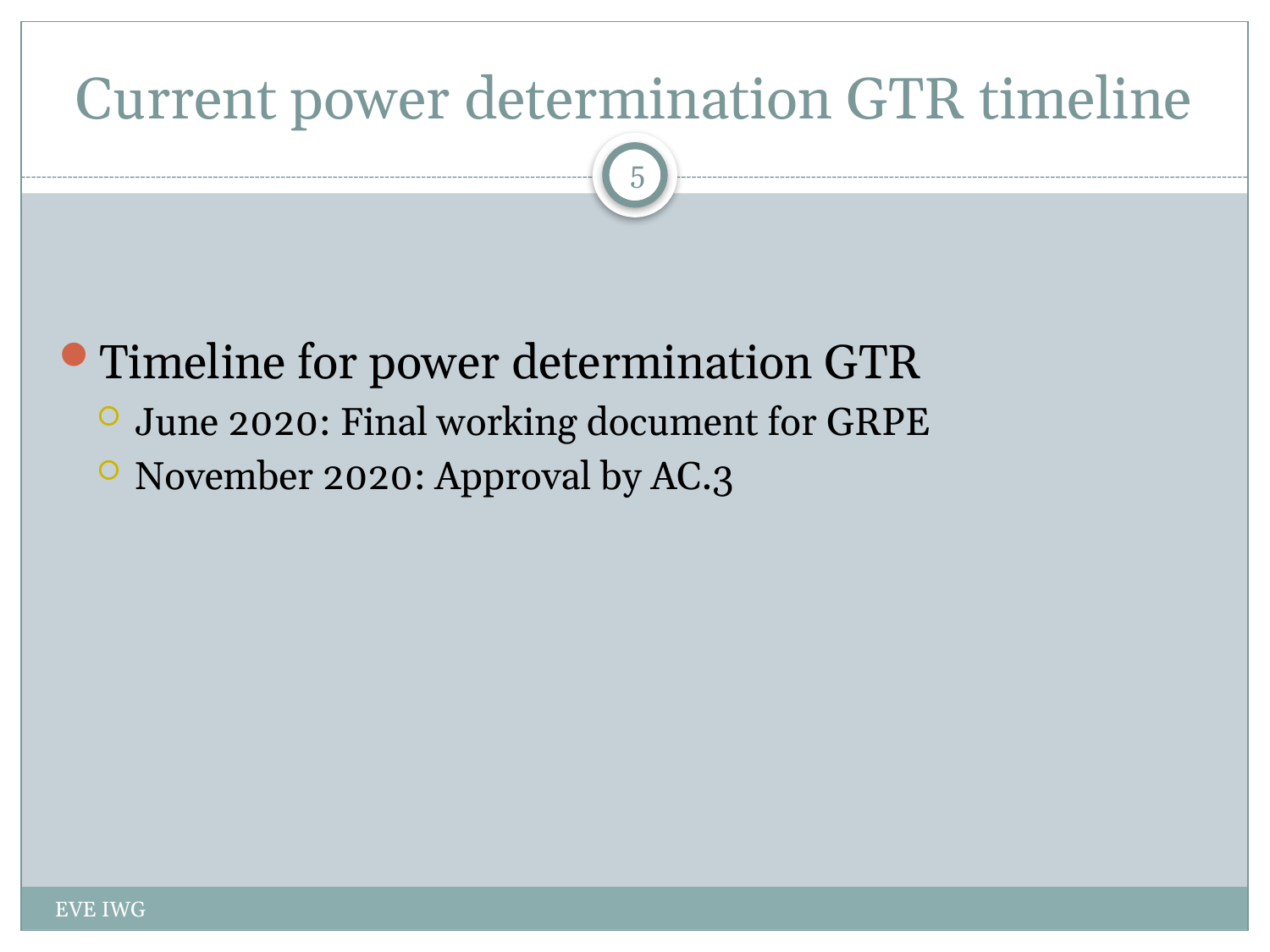

# Current power determination GTR timeline
5
Timeline for power determination GTR
June 2020: Final working document for GRPE
November 2020: Approval by AC.3
EVE IWG